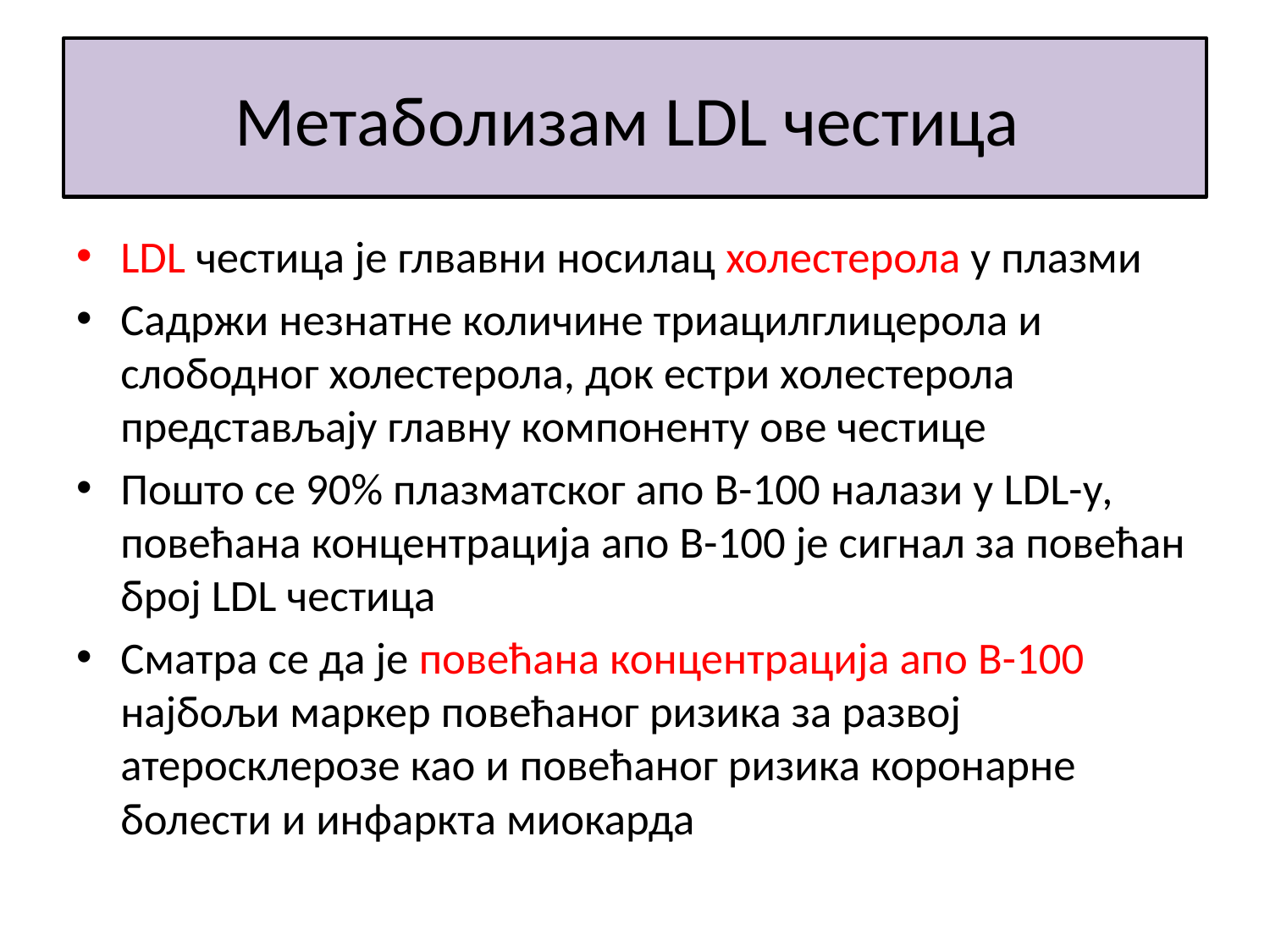

# Метаболизам LDL честица
LDL честица је глвавни носилац холестерола у плазми
Садржи незнатне количине триацилглицерола и слободног холестерола, док естри холестерола представљају главну компоненту ове честице
Пошто се 90% плазматског апо B-100 налази у LDL-у, повећана концентрација апо B-100 је сигнал за повећан број LDL честица
Сматра се да је повећана концентрација апо B-100 најбољи маркер повећаног ризика за развој атеросклерозе као и повећаног ризика коронарне болести и инфаркта миокарда